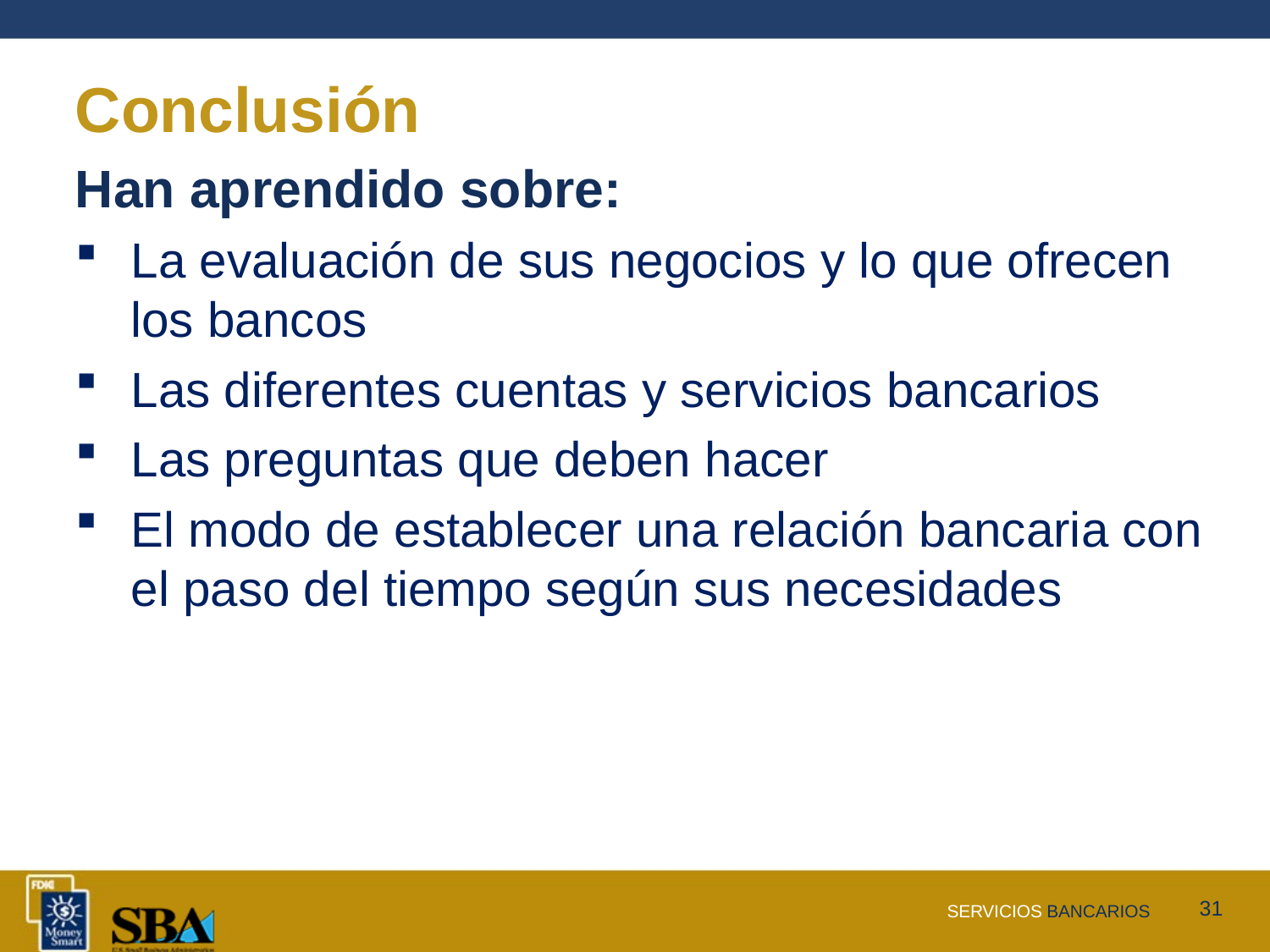

# Conclusión
Han aprendido sobre:
La evaluación de sus negocios y lo que ofrecen los bancos
Las diferentes cuentas y servicios bancarios
Las preguntas que deben hacer
El modo de establecer una relación bancaria con el paso del tiempo según sus necesidades